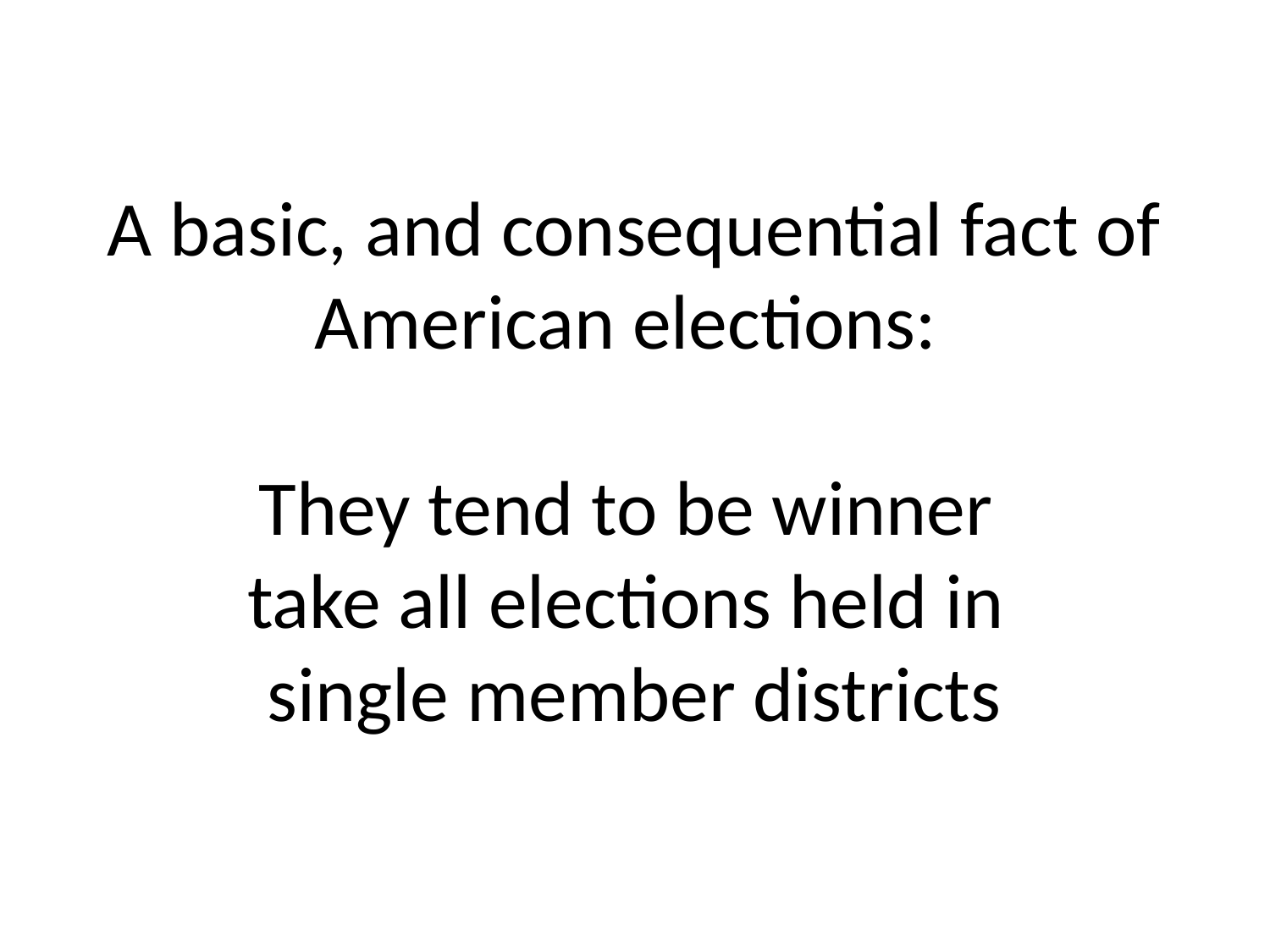

# A basic, and consequential fact of American elections: They tend to be winner take all elections held in single member districts